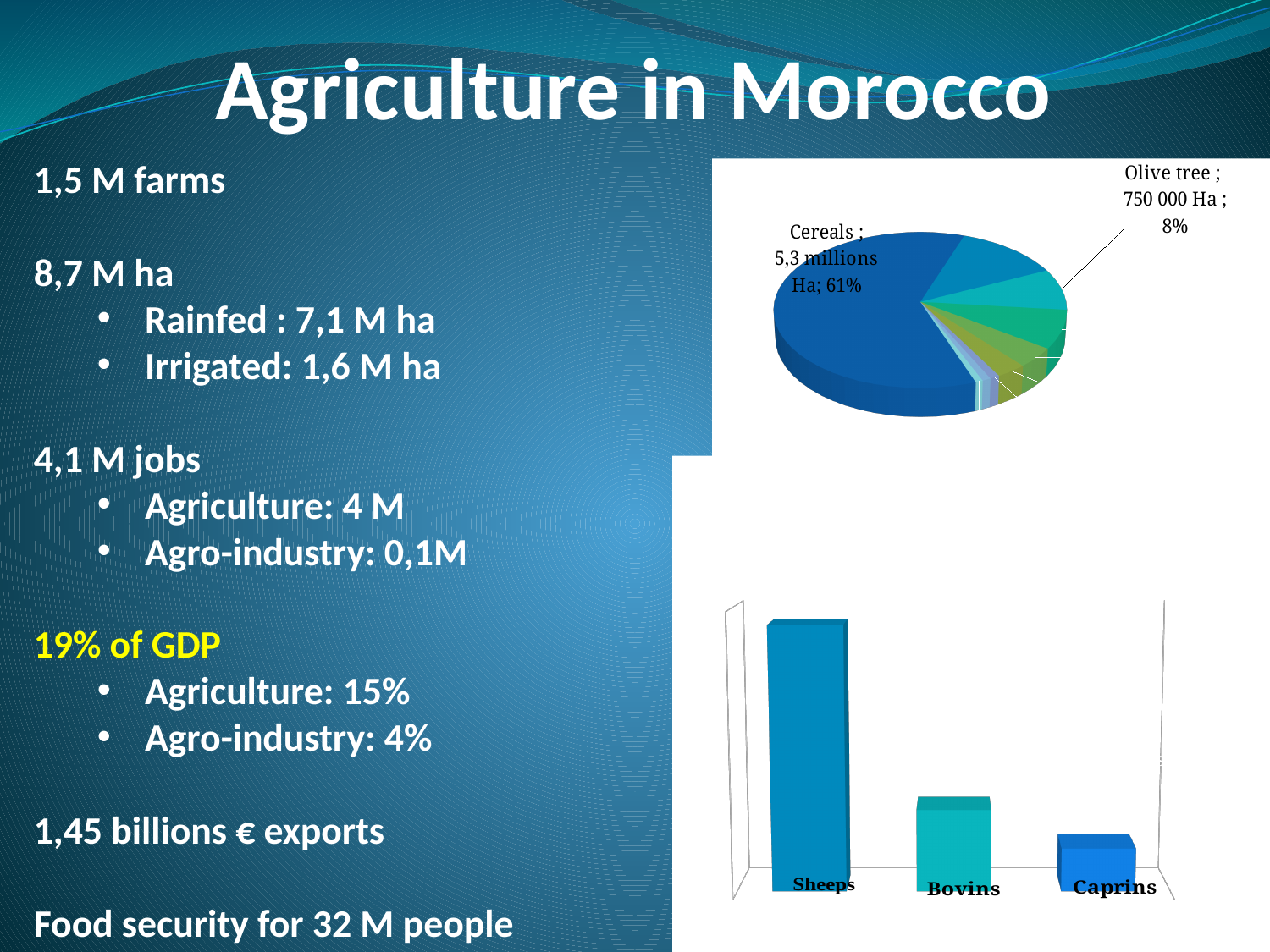

# Agriculture in Morocco
1,5 M farms

8,7 M ha
Rainfed : 7,1 M ha
Irrigated: 1,6 M ha

4,1 M jobs
Agriculture: 4 M
Agro-industry: 0,1M

19% of GDP
Agriculture: 15%
Agro-industry: 4%

1,45 billions € exports

Food security for 32 M people

[unsupported chart]

[unsupported chart]